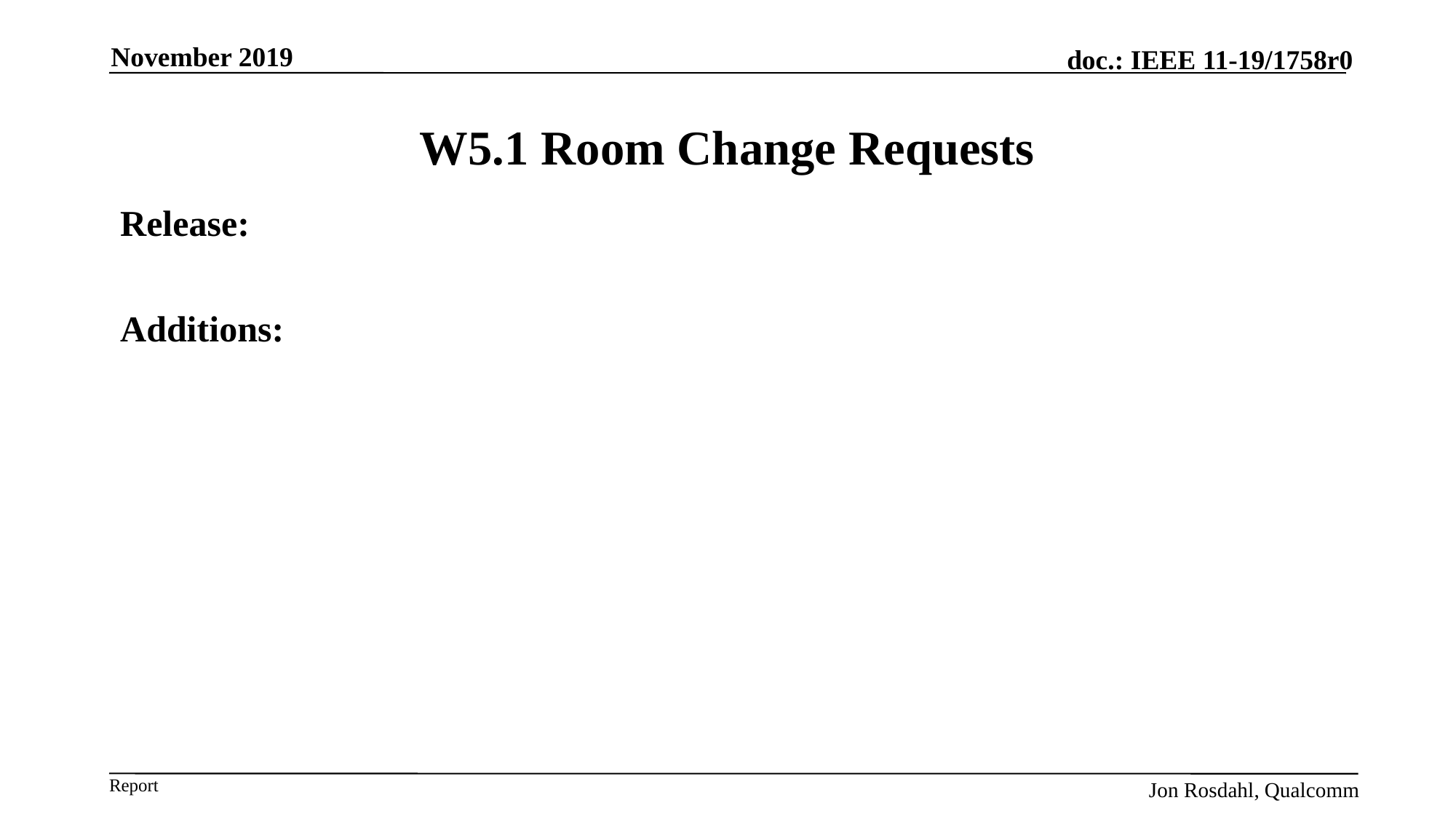

November 2019
# W5.1 Room Change Requests
Release:

Additions:

Jon Rosdahl, Qualcomm